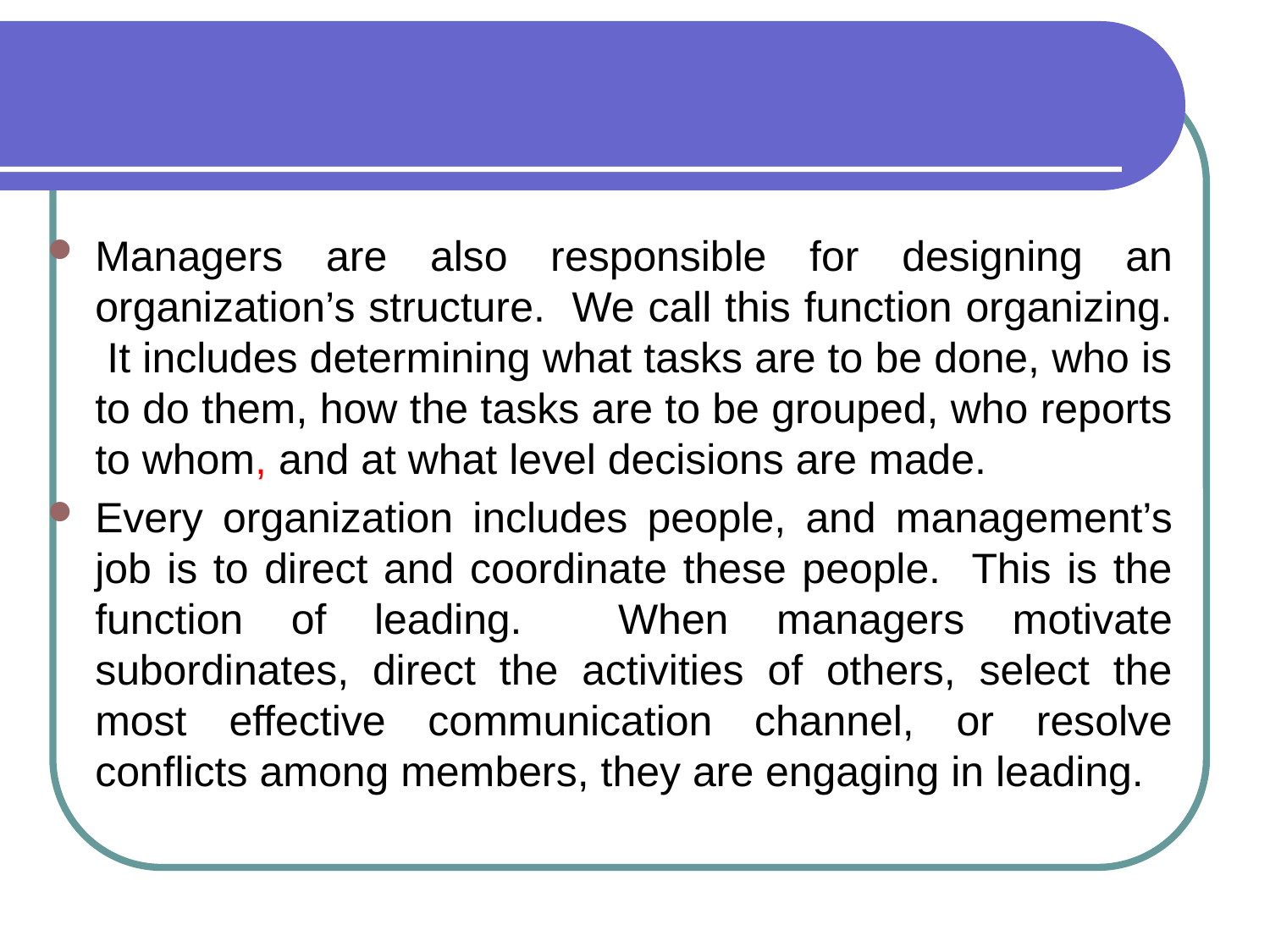

Managers are also responsible for designing an organization’s structure.  We call this function organizing.  It includes determining what tasks are to be done, who is to do them, how the tasks are to be grouped, who reports to whom, and at what level decisions are made.
Every organization includes people, and management’s job is to direct and coordinate these people.  This is the function of leading.  When managers motivate subordinates, direct the activities of others, select the most effective communication channel, or resolve conflicts among members, they are engaging in leading.